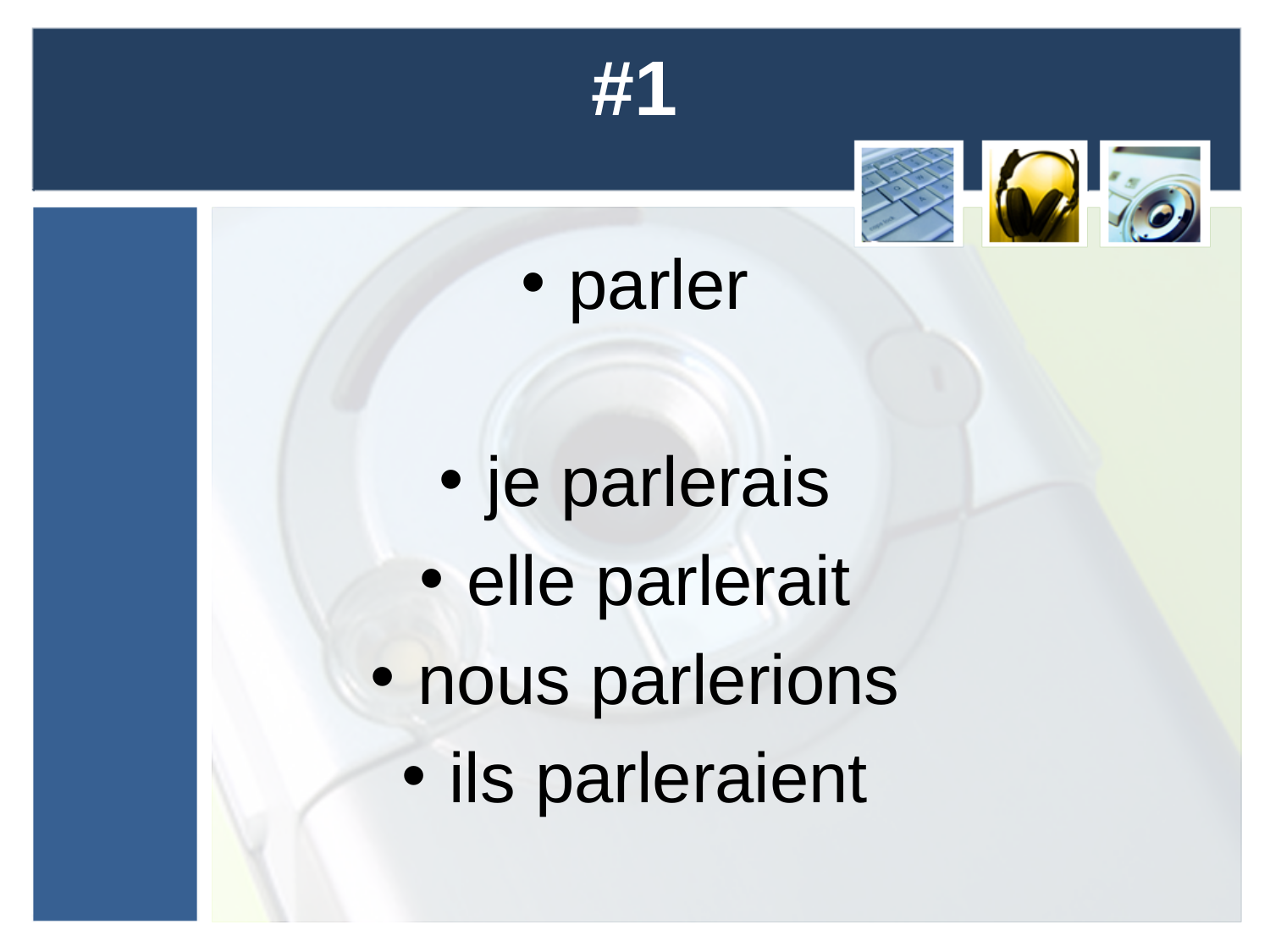

# #1
parler

je parlerais
elle parlerait
nous parlerions
ils parleraient